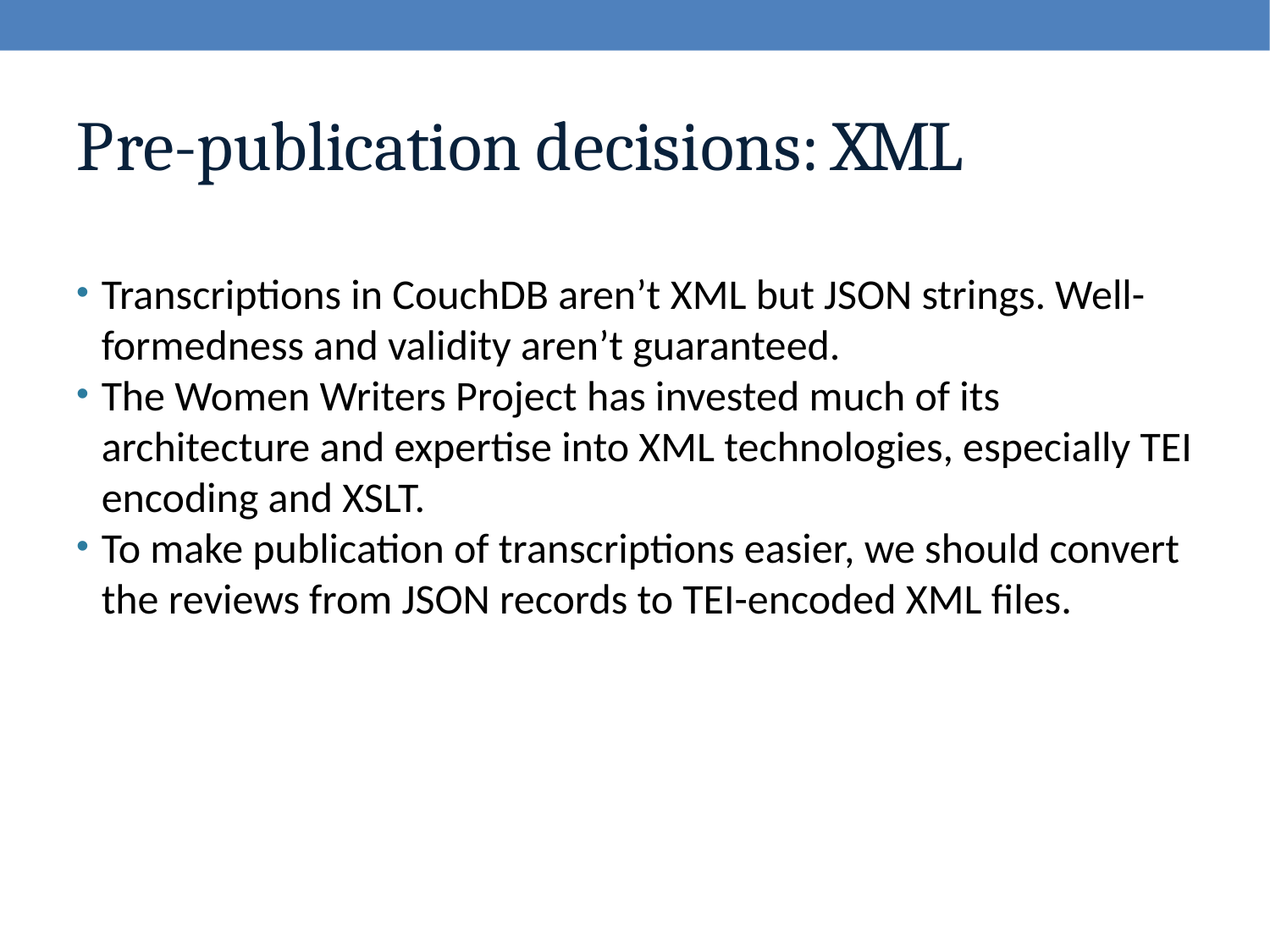

Pre-publication decisions: XML

Transcriptions in CouchDB aren’t XML but JSON strings. Well-formedness and validity aren’t guaranteed.
The Women Writers Project has invested much of its architecture and expertise into XML technologies, especially TEI encoding and XSLT.
To make publication of transcriptions easier, we should convert the reviews from JSON records to TEI-encoded XML files.